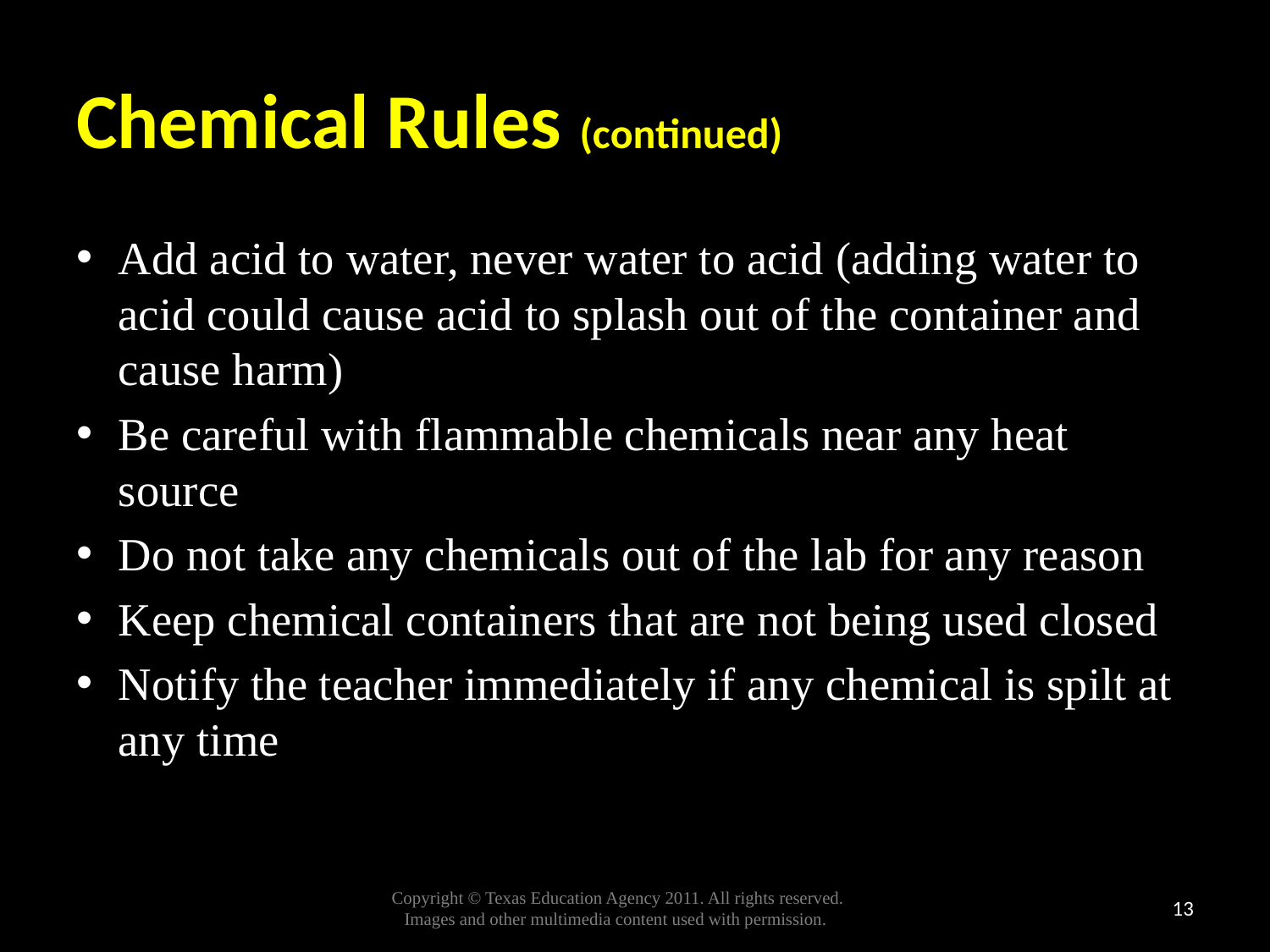

# Chemical Rules (continued)
Add acid to water, never water to acid (adding water to acid could cause acid to splash out of the container and cause harm)
Be careful with flammable chemicals near any heat source
Do not take any chemicals out of the lab for any reason
Keep chemical containers that are not being used closed
Notify the teacher immediately if any chemical is spilt at any time
13